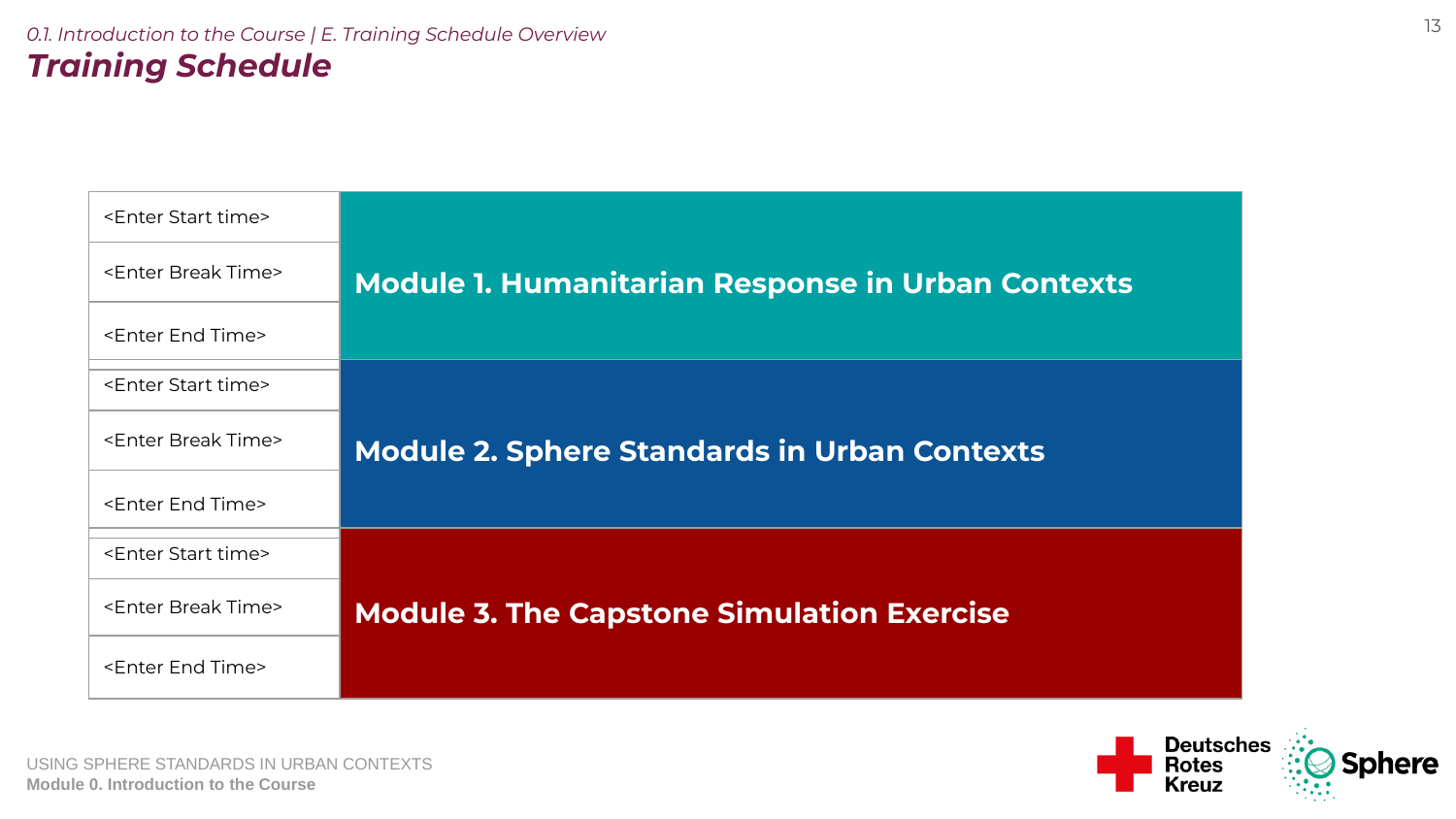

13
# 0.1. Introduction to the Course | E. Training Schedule Overview Training Schedule
| <Enter Start time> | Module 1. Humanitarian Response in Urban Contexts |
| --- | --- |
| <Enter Break Time> |  |
| <Enter End Time> |  |
| <Enter Start time> | Module 2. Sphere Standards in Urban Contexts |
| --- | --- |
| <Enter Break Time> |  |
| <Enter End Time> |  |
| <Enter Start time> | Module 3. The Capstone Simulation Exercise |
| --- | --- |
| <Enter Break Time> |  |
| <Enter End Time> |  |
USING SPHERE STANDARDS IN URBAN CONTEXTS
Module 0. Introduction to the Course